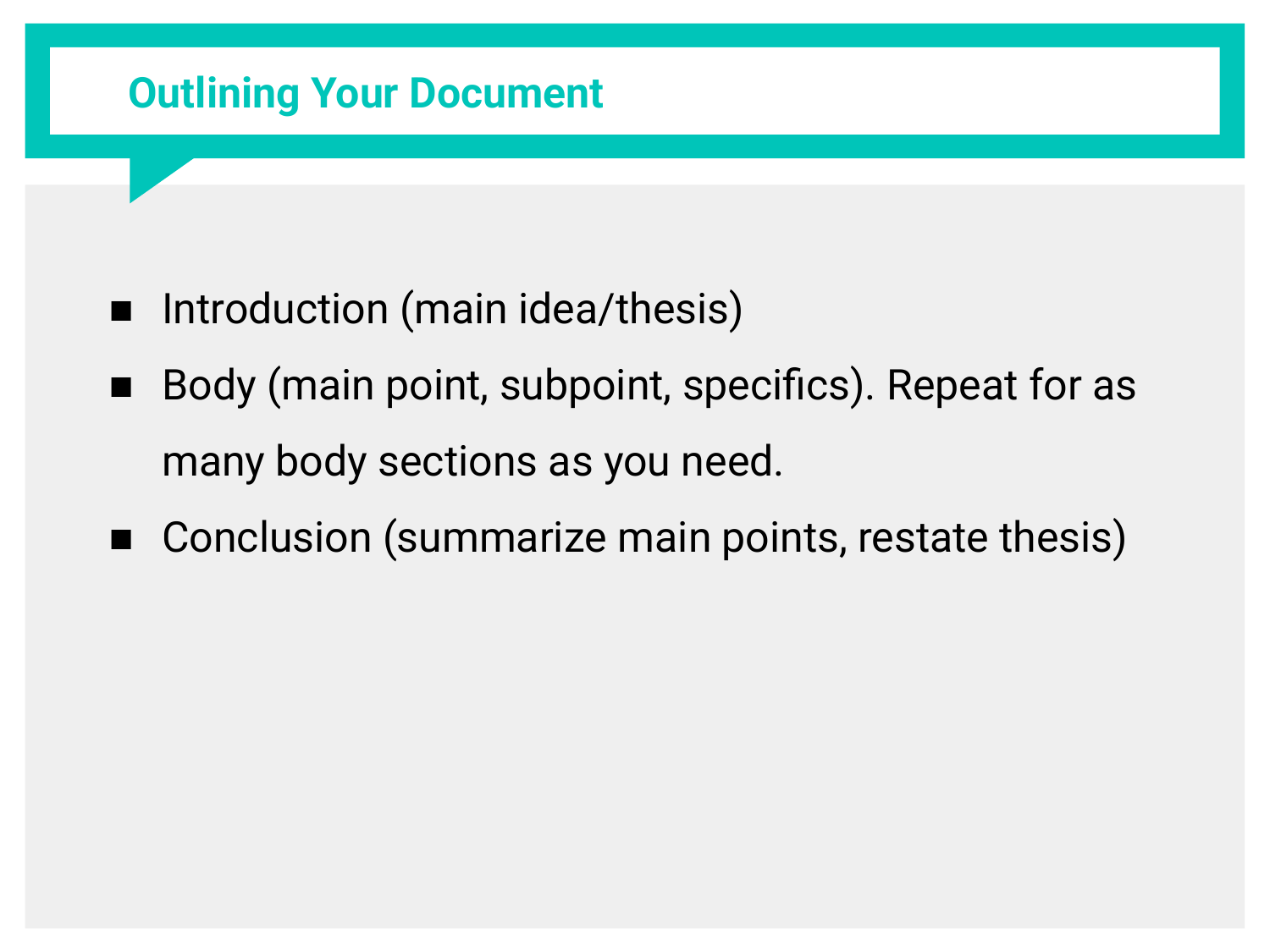

# Outlining Your Document
Introduction (main idea/thesis)
Body (main point, subpoint, specifics). Repeat for as many body sections as you need.
Conclusion (summarize main points, restate thesis)